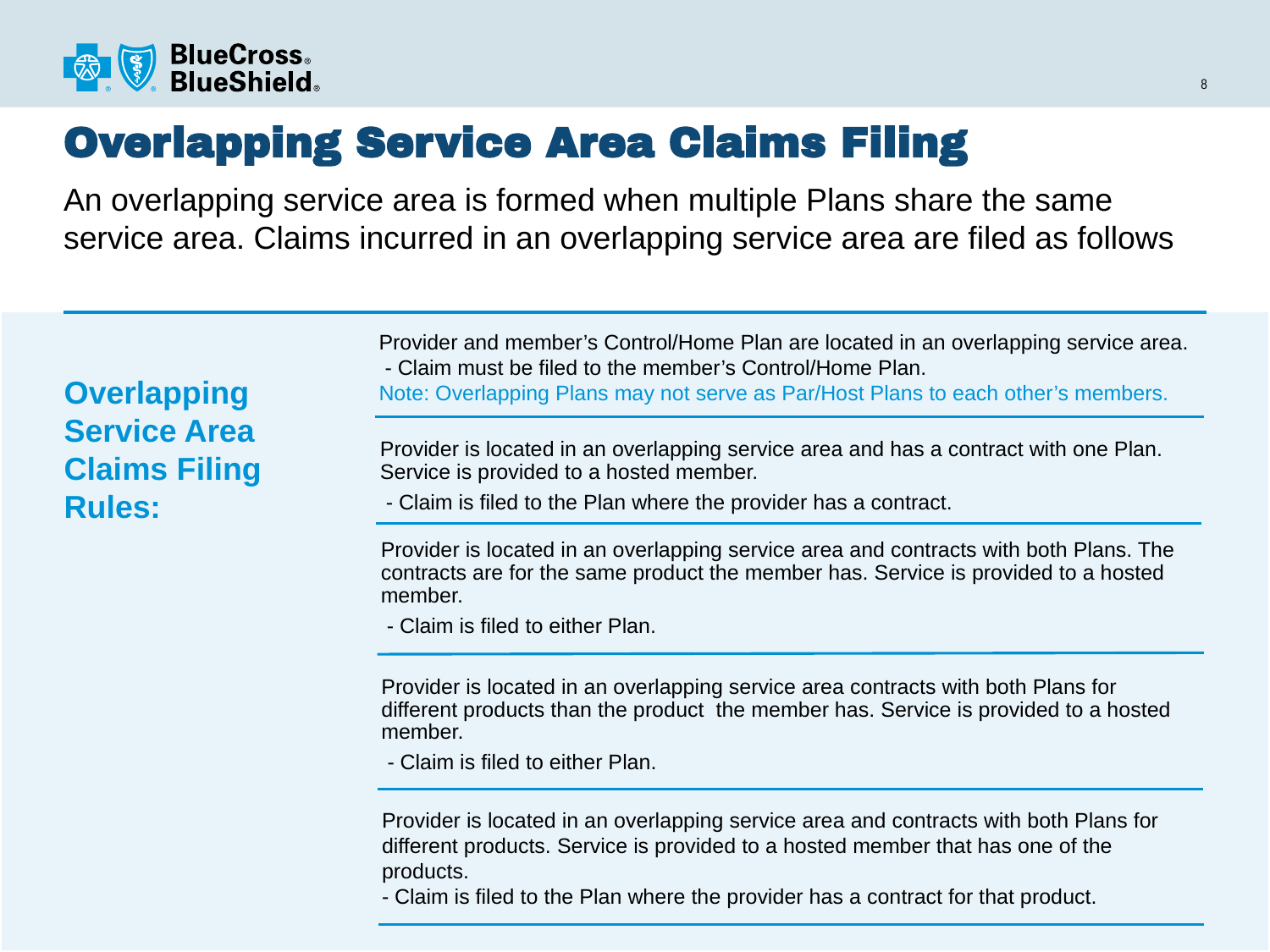

# Overlapping Service Area Claims Filing
An overlapping service area is formed when multiple Plans share the same service area. Claims incurred in an overlapping service area are filed as follows

Provider and member’s Control/Home Plan are located in an overlapping service area.
 - Claim must be filed to the member’s Control/Home Plan.
Note: Overlapping Plans may not serve as Par/Host Plans to each other’s members.
Overlapping Service Area Claims Filing Rules:

Provider is located in an overlapping service area contracts with both Plans for different products than the product  the member has. Service is provided to a hosted member.
 - Claim is filed to either Plan.

Provider is located in an overlapping service area and has a contract with one Plan. Service is provided to a hosted member.
 - Claim is filed to the Plan where the provider has a contract.

Provider is located in an overlapping service area and contracts with both Plans. The contracts are for the same product the member has. Service is provided to a hosted member.
 - Claim is filed to either Plan.
Provider is located in an overlapping service area and contracts with both Plans for different products. Service is provided to a hosted member that has one of the products.
- Claim is filed to the Plan where the provider has a contract for that product.